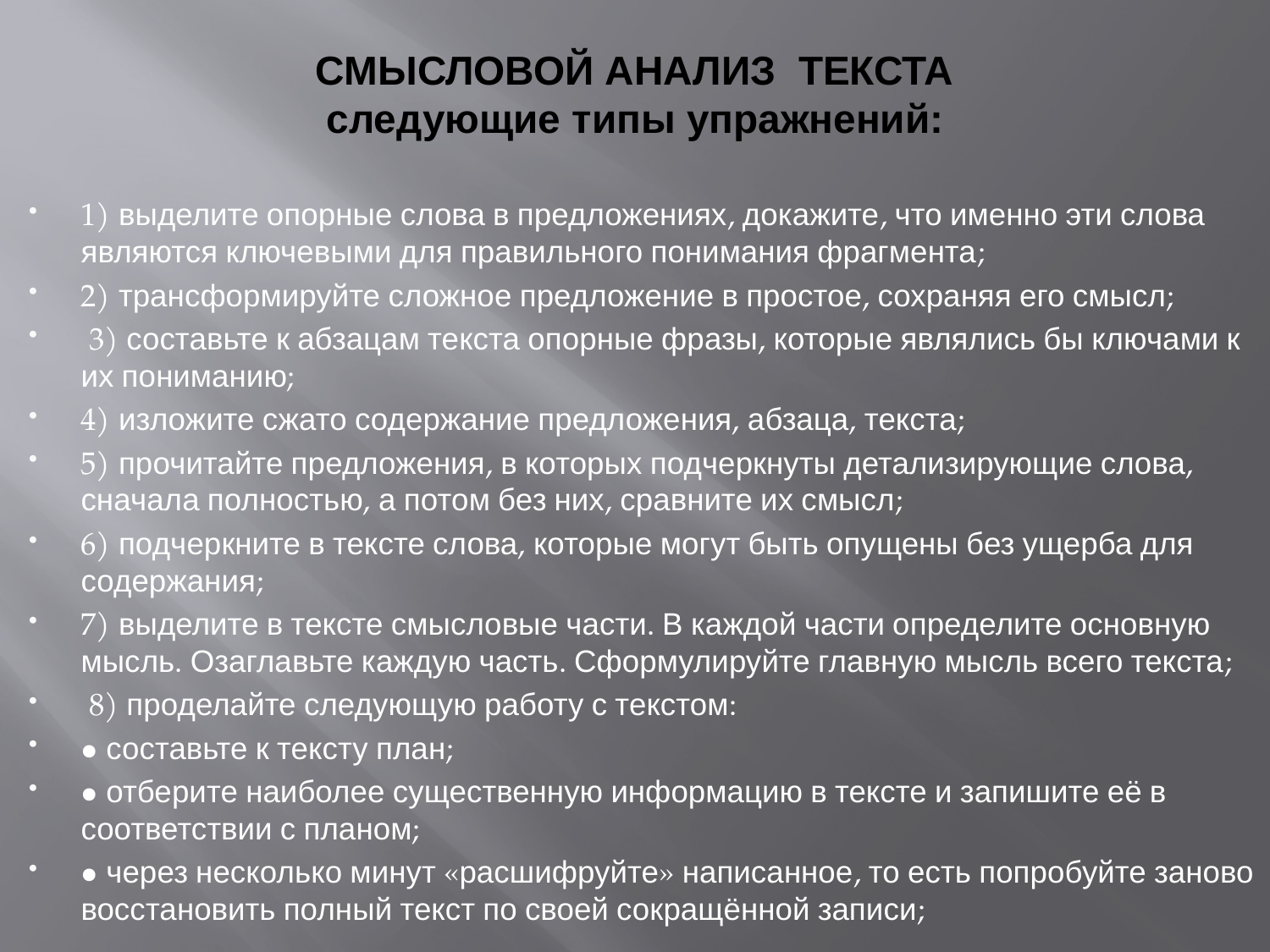

# СМЫСЛОВОЙ АНАЛИЗ  ТЕКСТА следующие типы упражнений:
1) выделите опорные слова в предложениях, докажите, что именно эти слова являются ключевыми для правильного понимания фрагмента;
2) трансформируйте сложное предложение в простое, сохраняя его смысл;
 3) составьте к абзацам текста опорные фразы, которые являлись бы ключами к их пониманию;
4) изложите сжато содержание предложения, абзаца, текста;
5) прочитайте предложения, в которых подчеркнуты детализирующие слова, сначала полностью, а потом без них, сравните их смысл;
6) подчеркните в тексте слова, которые могут быть опущены без ущерба для содержания;
7) выделите в тексте смысловые части. В каждой части определите основную мысль. Озаглавьте каждую часть. Сформулируйте главную мысль всего текста;
 8) проделайте следующую работу с текстом:
• составьте к тексту план;
• отберите наиболее существенную информацию в тексте и запишите её в соответствии с планом;
• через несколько минут «расшифруйте» написанное, то есть попробуйте заново восстановить полный текст по своей сокращённой записи;